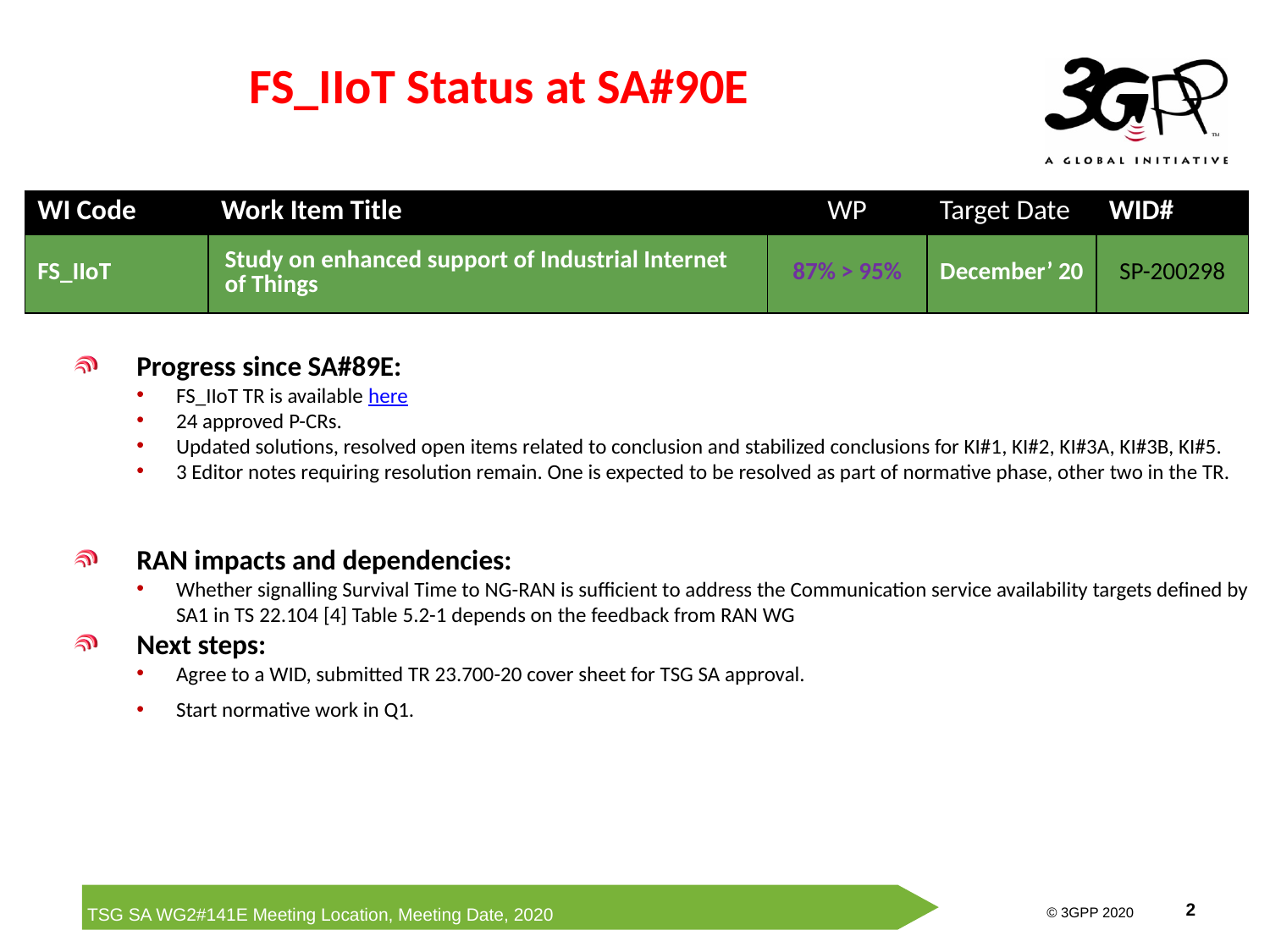

# FS_IIoT Status at SA#90E
| WI Code | Work Item Title | WP | Target Date | WID# |
| --- | --- | --- | --- | --- |
| FS\_IIoT | Study on enhanced support of Industrial Internet of Things | 87% > 95% | December’ 20 | SP-200298 |
Progress since SA#89E:
FS_IIoT TR is available here
24 approved P-CRs.
Updated solutions, resolved open items related to conclusion and stabilized conclusions for KI#1, KI#2, KI#3A, KI#3B, KI#5.
3 Editor notes requiring resolution remain. One is expected to be resolved as part of normative phase, other two in the TR.

RAN impacts and dependencies:
Whether signalling Survival Time to NG-RAN is sufficient to address the Communication service availability targets defined by SA1 in TS 22.104 [4] Table 5.2-1 depends on the feedback from RAN WG
Next steps:
Agree to a WID, submitted TR 23.700-20 cover sheet for TSG SA approval.
Start normative work in Q1.